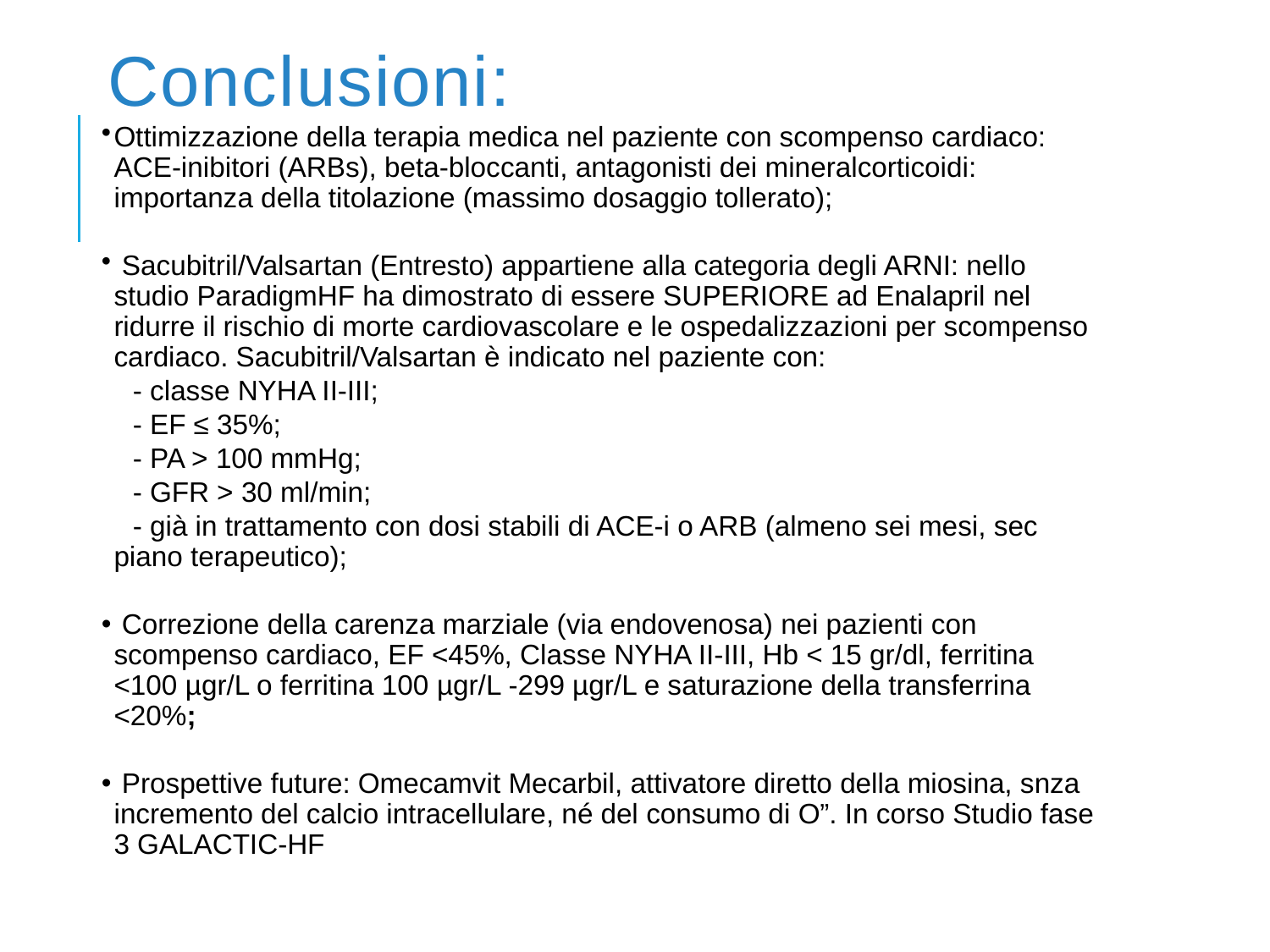

# Conclusioni:
Ottimizzazione della terapia medica nel paziente con scompenso cardiaco: ACE-inibitori (ARBs), beta-bloccanti, antagonisti dei mineralcorticoidi: importanza della titolazione (massimo dosaggio tollerato);

 Sacubitril/Valsartan (Entresto) appartiene alla categoria degli ARNI: nello studio ParadigmHF ha dimostrato di essere SUPERIORE ad Enalapril nel ridurre il rischio di morte cardiovascolare e le ospedalizzazioni per scompenso cardiaco. Sacubitril/Valsartan è indicato nel paziente con:
    - classe NYHA II-III;
    - EF ≤ 35%;
    - PA > 100 mmHg;
    - GFR > 30 ml/min;
    - già in trattamento con dosi stabili di ACE-i o ARB (almeno sei mesi, sec piano terapeutico);

 Correzione della carenza marziale (via endovenosa) nei pazienti con scompenso cardiaco, EF <45%, Classe NYHA II-III, Hb < 15 gr/dl, ferritina <100 µgr/L o ferritina 100 µgr/L -299 µgr/L e saturazione della transferrina <20%;

 Prospettive future: Omecamvit Mecarbil, attivatore diretto della miosina, snza incremento del calcio intracellulare, né del consumo di O”. In corso Studio fase 3 GALACTIC-HF